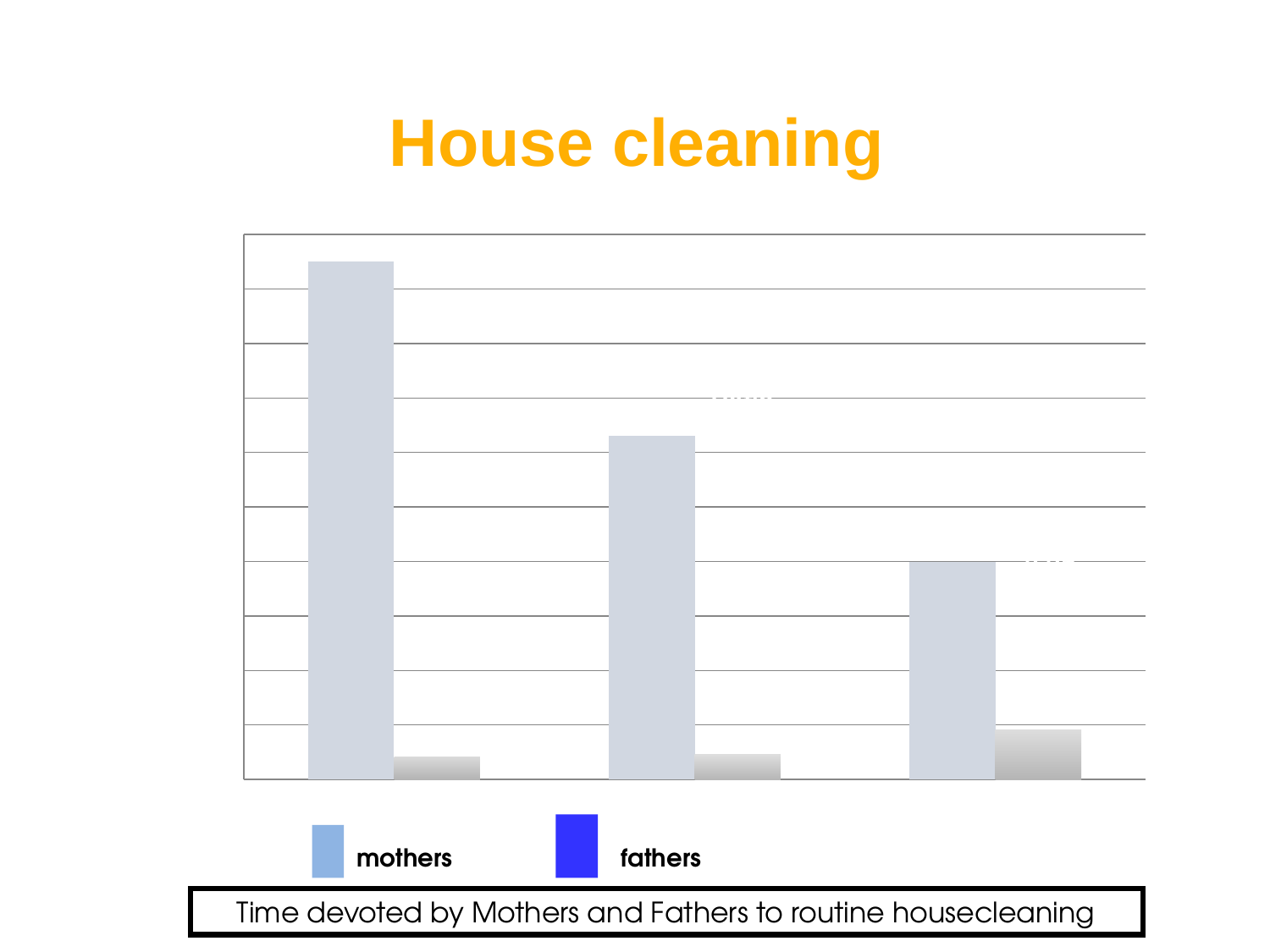

### Chart: House cleaning

| Category | Mothers | Fathers |
|---|---|---|
| 1965.0 | 19.0166666666667 | 0.816666666666666 |
| 1975.0 | 12.6 | 0.933333333333333 |
| 2005.0 | 7.970564805 | 1.80847947 |

mothers
fathers
Time devoted by Mothers and Fathers to routine housecleaning